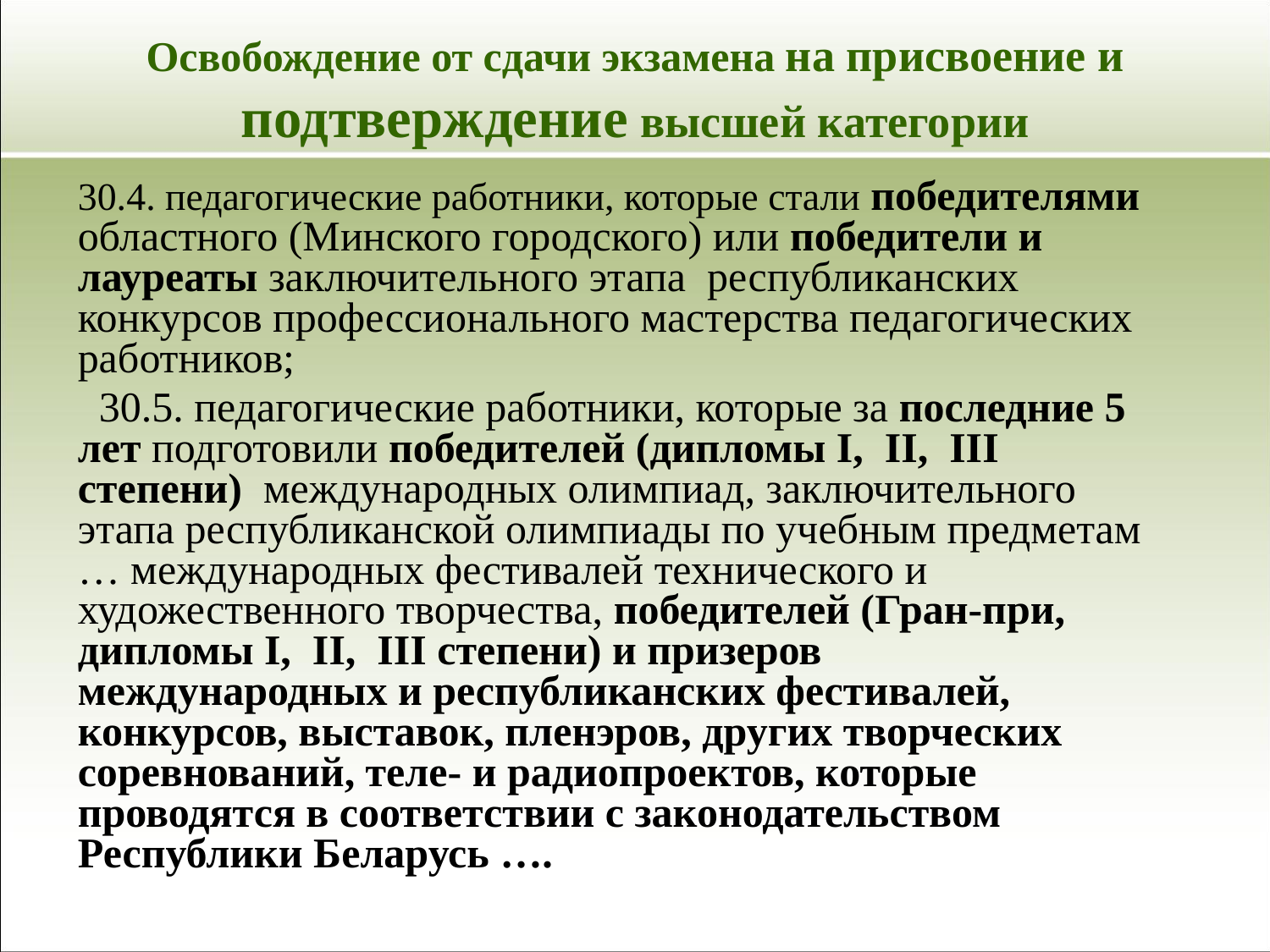

# Освобождение от сдачи экзамена на присвоение и подтверждение высшей категории

30.4. педагогические работники, которые стали победителями областного (Минского городского) или победители и лауреаты заключительного этапа  республиканских  конкурсов профессионального мастерства педагогических работников;
  30.5. педагогические работники, которые за последние 5 лет подготовили победителей (дипломы I,  II,  III степени)  международных олимпиад, заключительного этапа республиканской олимпиады по учебным предметам … международных фестивалей технического и художественного творчества, победителей (Гран-при, дипломы I,  II,  III степени) и призеров международных и республиканских фестивалей, конкурсов, выставок, пленэров, других творческих соревнований, теле- и радиопроектов, которые проводятся в соответствии с законодательством Республики Беларусь ….